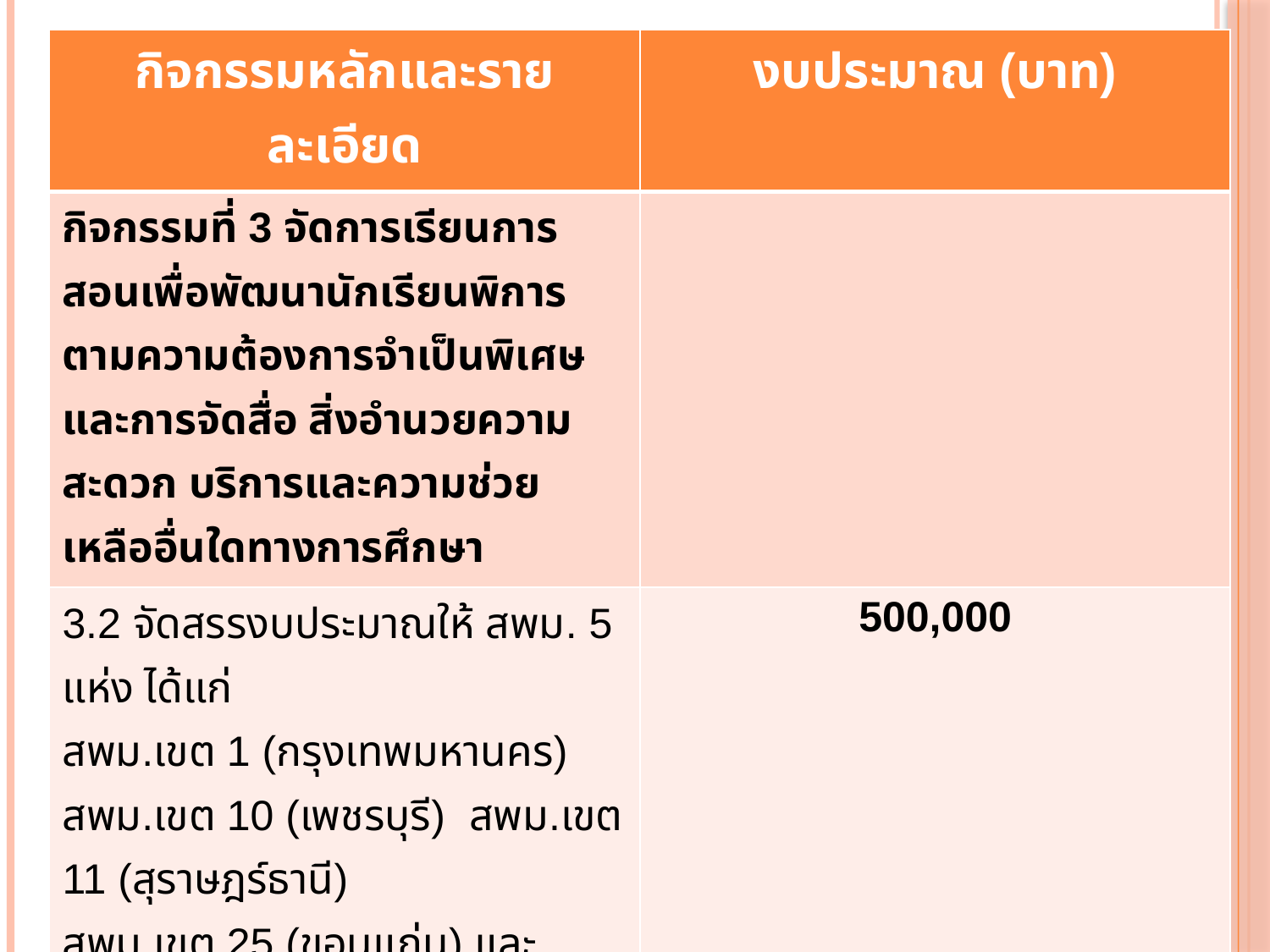

| กิจกรรมหลักและรายละเอียด | งบประมาณ (บาท) |
| --- | --- |
| กิจกรรมที่ 3 จัดการเรียนการสอนเพื่อพัฒนานักเรียนพิการตามความต้องการจำเป็นพิเศษและการจัดสื่อ สิ่งอำนวยความสะดวก บริการและความช่วยเหลืออื่นใดทางการศึกษา |  |
| 3.2 จัดสรรงบประมาณให้ สพม. 5 แห่ง ได้แก่ สพม.เขต 1 (กรุงเทพมหานคร) สพม.เขต 10 (เพชรบุรี) สพม.เขต 11 (สุราษฎร์ธานี) สพม.เขต 25 (ขอนแก่น) และ สพม.เขต 34 (เชียงใหม่) เพื่อคัดเลือกและพัฒนาให้มีโรงเรียน นำร่องห้องเรียนวิทยาศาสตร์และคณิตศาสตร์ สำหรับนักเรียนตาบอด ตามโครงการพระราชดำริในสมเด็จพระเทพรัตนราชสุดาฯ สพม. ละ 1 ห้องเรียน/โรงเรียน | 500,000 |
#